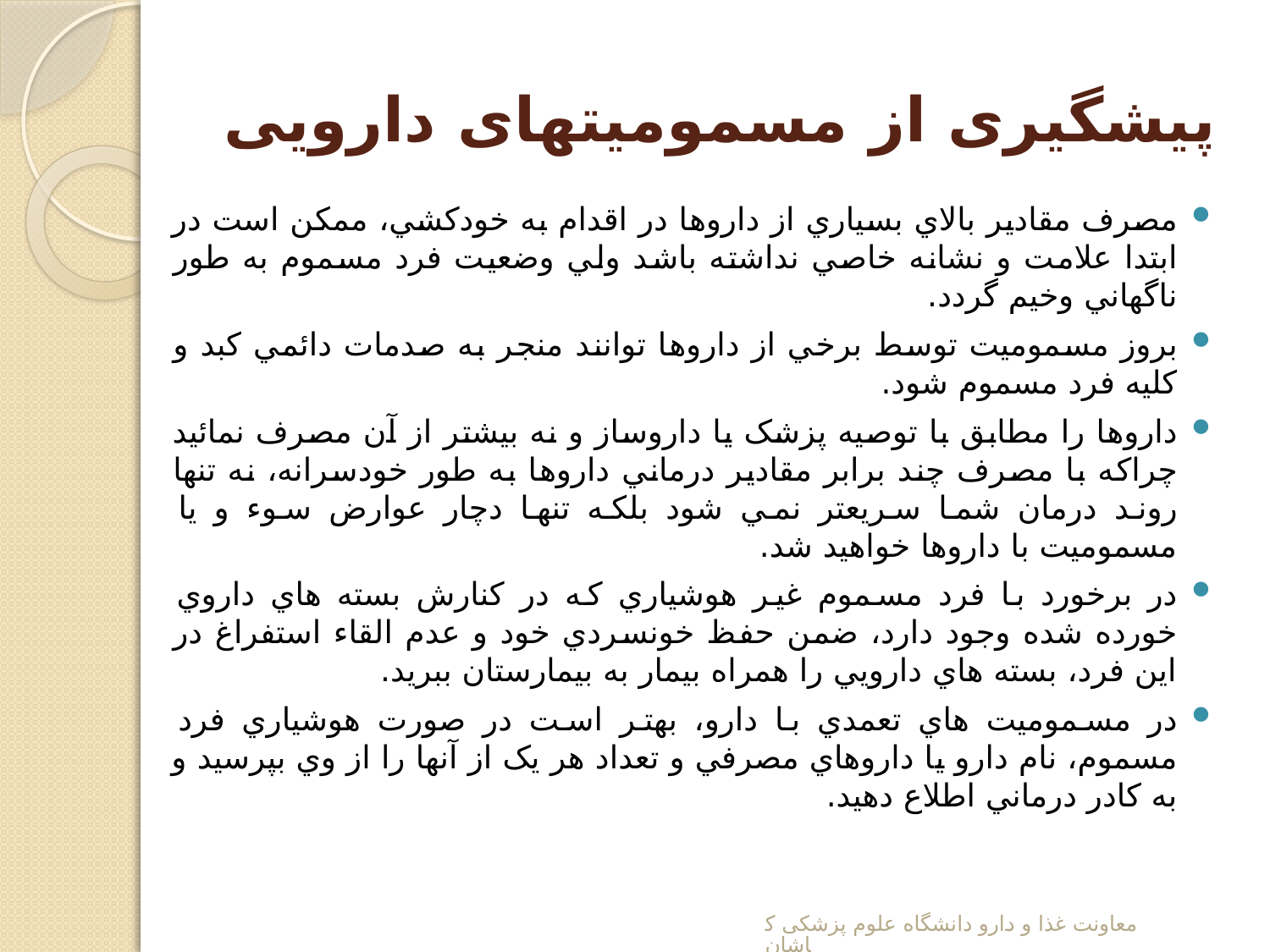

# پیشگیری از مسمومیتهای دارویی
مصرف مقادير بالاي بسياري از داروها در اقدام به خودکشي، ممکن است در ابتدا علامت و نشانه خاصي نداشته باشد ولي وضعيت فرد مسموم به طور ناگهاني وخيم گردد.
بروز مسموميت توسط برخي از داروها توانند منجر به صدمات دائمي کبد و کليه فرد مسموم شود.
داروها را مطابق با توصيه پزشک يا داروساز و نه بيشتر از آن مصرف نمائيد چراکه با مصرف چند برابر مقادير درماني داروها به طور خودسرانه، نه تنها روند درمان شما سريعتر نمي شود بلکه تنها دچار عوارض سوء و يا مسموميت با داروها خواهيد شد.
در برخورد با فرد مسموم غير هوشياري که در کنارش بسته هاي داروي خورده شده وجود دارد، ضمن حفظ خونسردي خود و عدم القاء استفراغ در اين فرد، بسته هاي دارويي را همراه بيمار به بيمارستان ببريد.
در مسموميت هاي تعمدي با دارو، بهتر است در صورت هوشياري فرد مسموم، نام دارو يا داروهاي مصرفي و تعداد هر يک از آنها را از وي بپرسيد و به کادر درماني اطلاع دهيد.

معاونت غذا و دارو دانشگاه علوم پزشکی کاشان